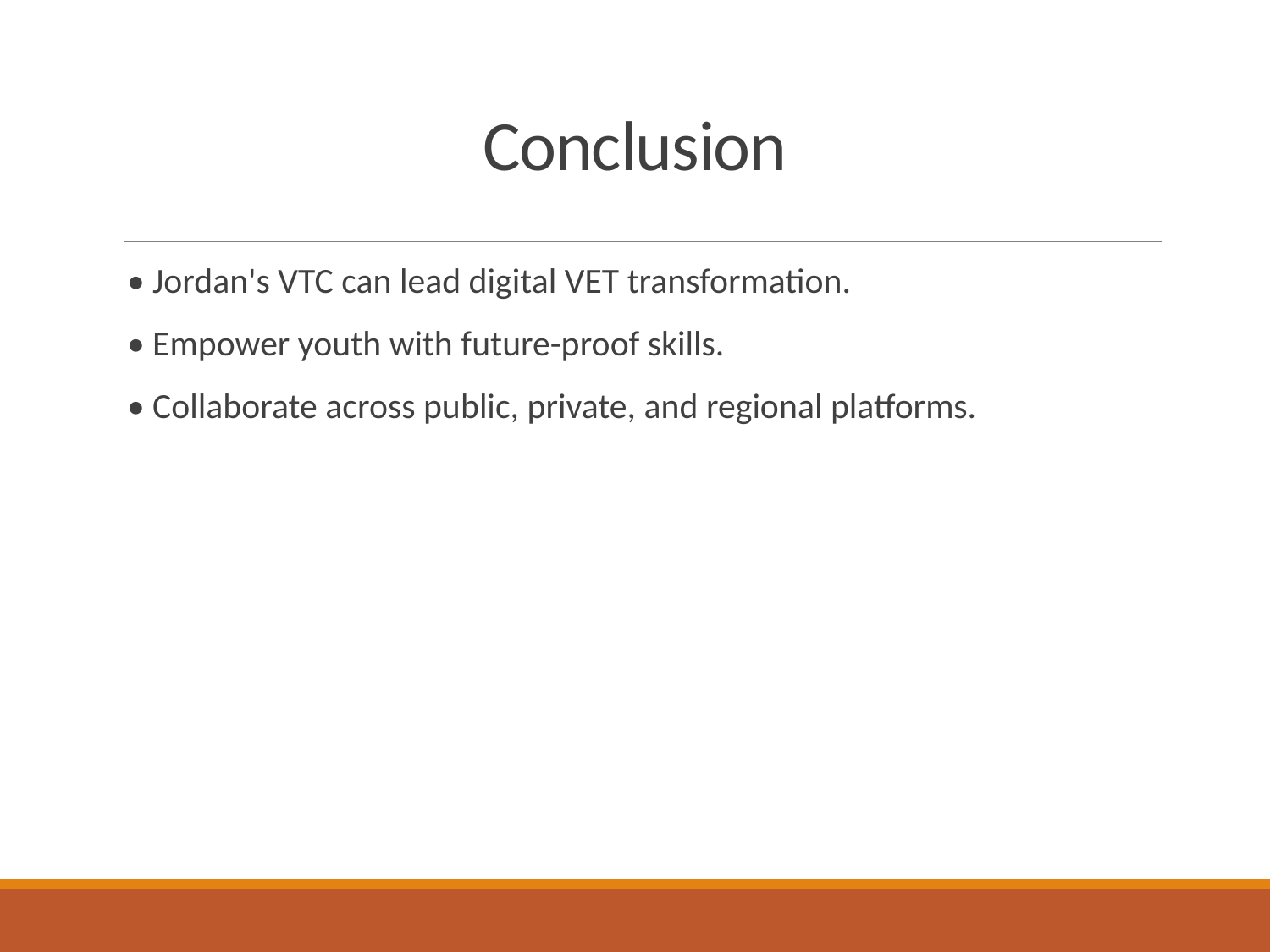

# Conclusion
• Jordan's VTC can lead digital VET transformation.
• Empower youth with future-proof skills.
• Collaborate across public, private, and regional platforms.